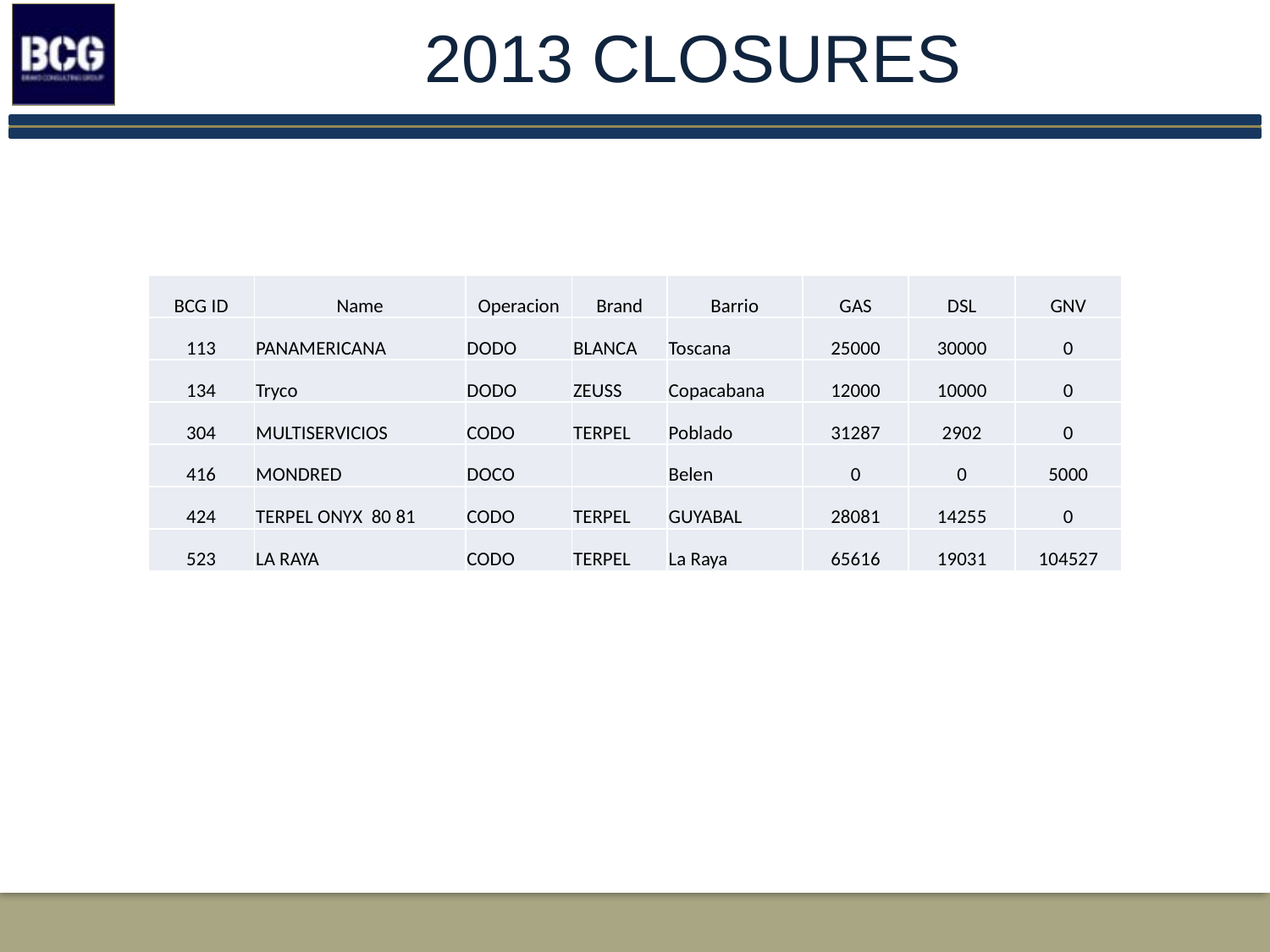

# 2013 Closures
| BCG ID | Name | Operacion | Brand | Barrio | GAS | DSL | GNV |
| --- | --- | --- | --- | --- | --- | --- | --- |
| 113 | PANAMERICANA | DODO | BLANCA | Toscana | 25000 | 30000 | 0 |
| 134 | Tryco | DODO | ZEUSS | Copacabana | 12000 | 10000 | 0 |
| 304 | MULTISERVICIOS | CODO | TERPEL | Poblado | 31287 | 2902 | 0 |
| 416 | MONDRED | DOCO |  | Belen | 0 | 0 | 5000 |
| 424 | TERPEL ONYX 80 81 | CODO | TERPEL | GUYABAL | 28081 | 14255 | 0 |
| 523 | LA RAYA | CODO | TERPEL | La Raya | 65616 | 19031 | 104527 |